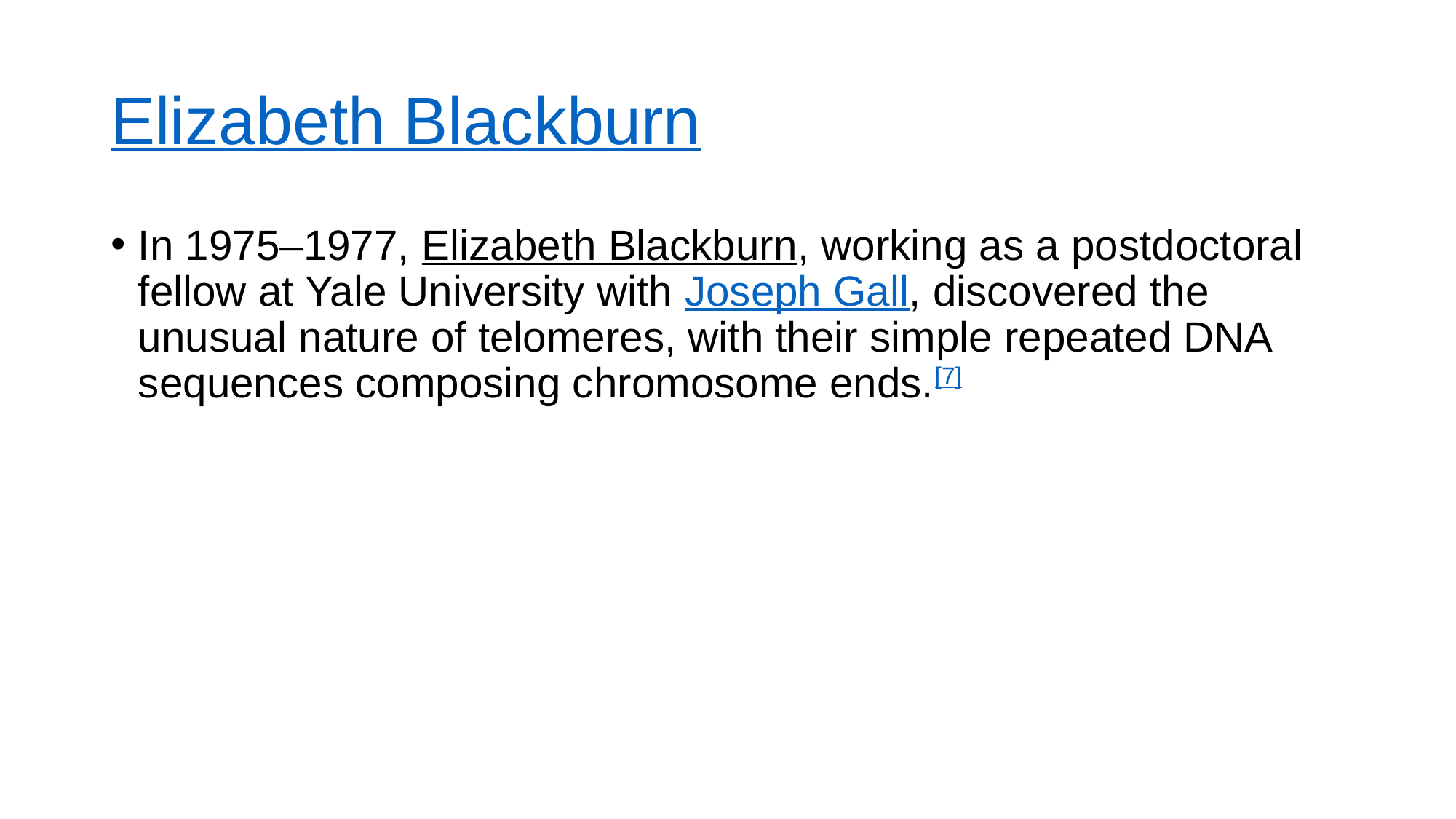

# Elizabeth Blackburn
In 1975–1977, Elizabeth Blackburn, working as a postdoctoral fellow at Yale University with Joseph Gall, discovered the unusual nature of telomeres, with their simple repeated DNA sequences composing chromosome ends.[7]